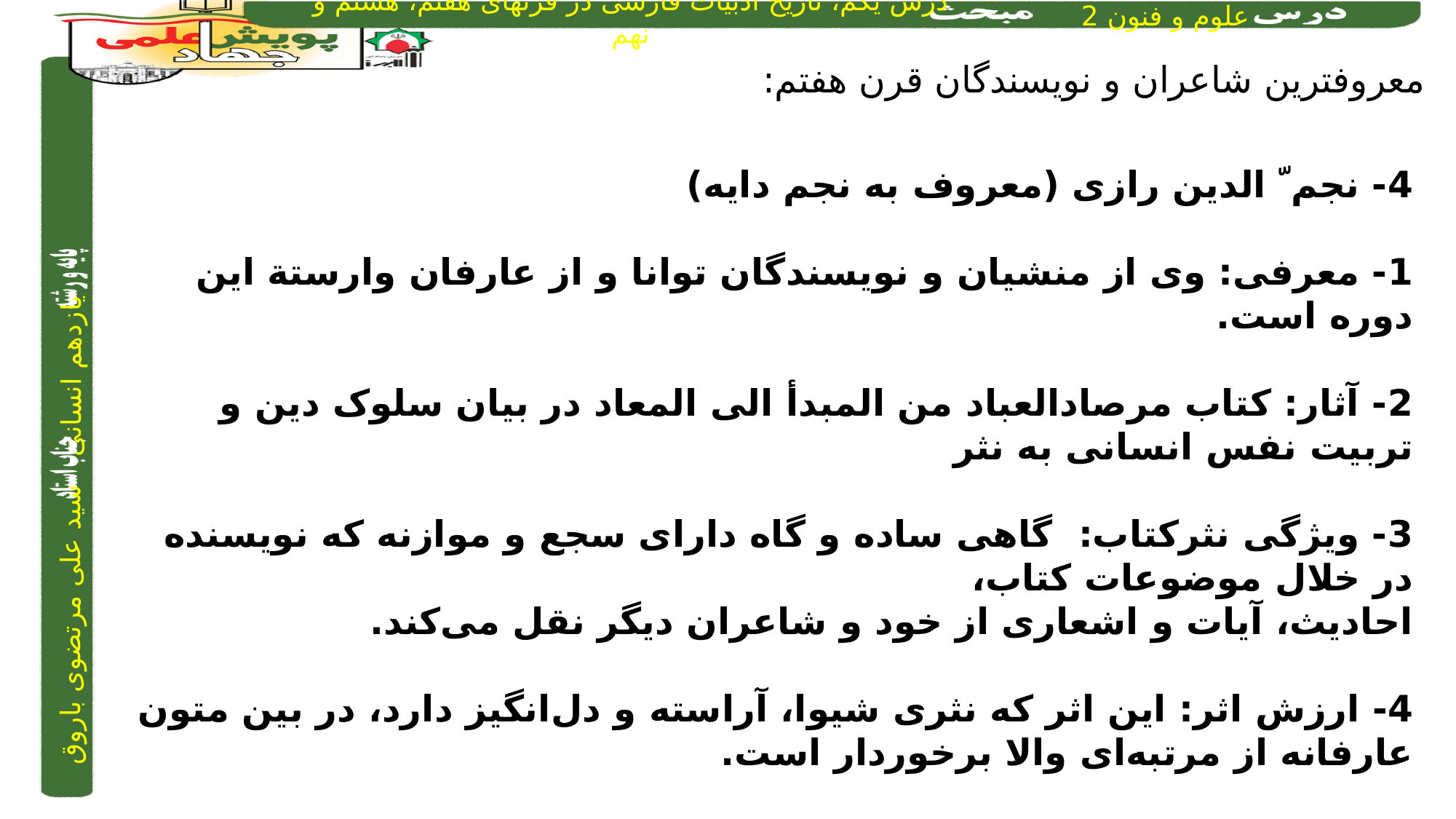

معروفترین شاعران و نویسندگان قرن هفتم:
4- نجم ّ الدین رازی (معروف به نجم دایه)

1- معرفی: وی از منشیان و نویسندگان توانا و از عارفان وارستة این دوره است.

2- آثار: کتاب مرصادالعباد من المبدأ الی المعاد در بیان سلوک دین و تربیت نفس انسانی به نثر

3- ویژگی نثرکتاب:  گاهی ساده و گاه دارای سجع و موازنه که نویسنده در خلال موضوعات کتاب،
احادیث، آیات و اشعاری از خود و شاعران دیگر نقل می‌کند.

4- ارزش اثر: این اثر که نثری شیوا، آراسته و دل‌انگیز دارد، در بین متون عارفانه از مرتبه‌ای والا برخوردار است.